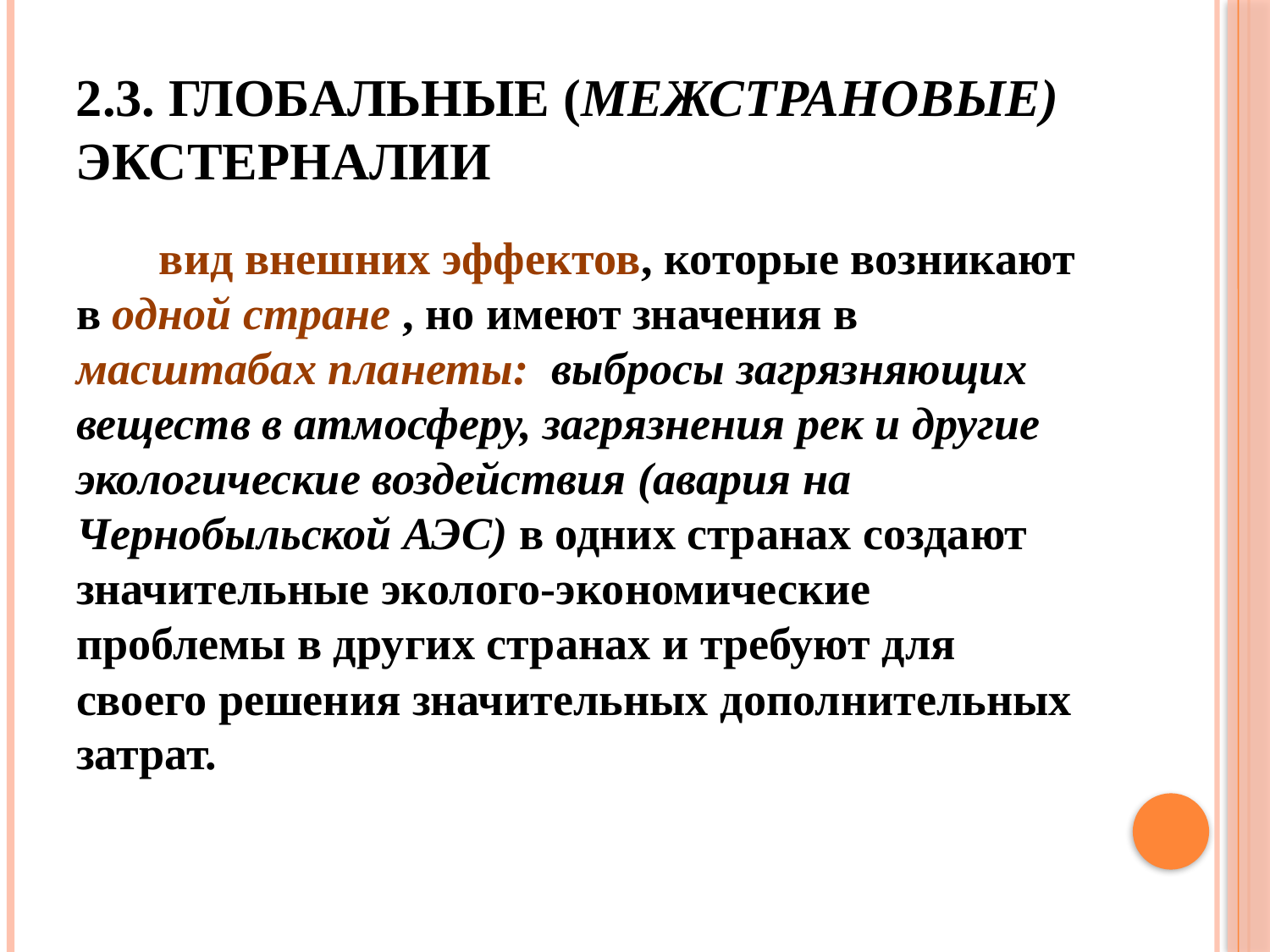

# 2.3. Глобальные (межстрановые) экстерналии
       вид внешних эффектов, которые возникают в одной стране , но имеют значения в масштабах планеты:  выбросы загрязняющих веществ в атмосферу, загрязнения рек и другие экологические воздействия (авария на Чернобыльской АЭС) в одних странах создают значительные эколого-экономические проблемы в других странах и требуют для своего решения значительных дополнительных затрат.